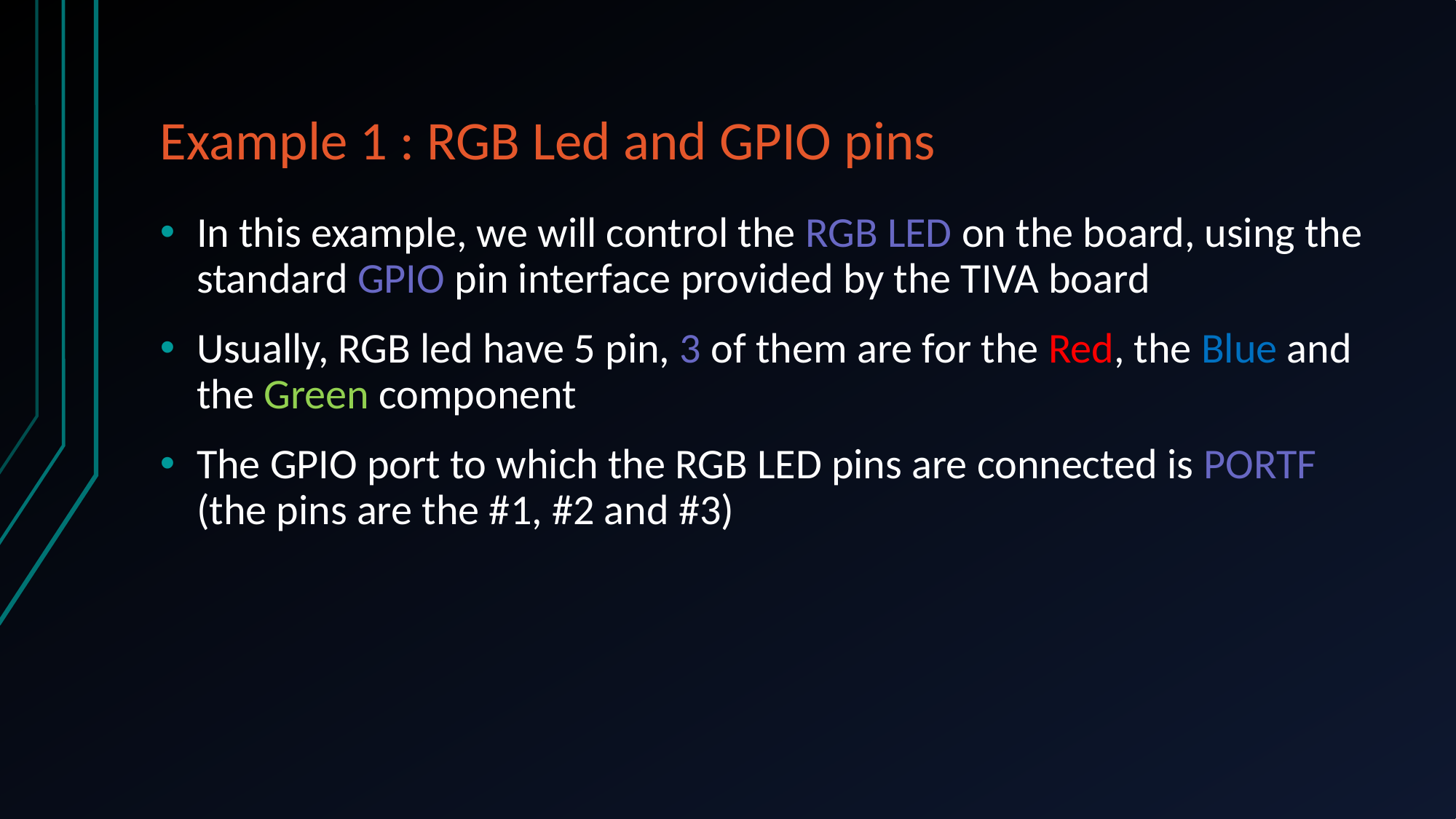

# Example 1 : RGB Led and GPIO pins
In this example, we will control the RGB LED on the board, using the standard GPIO pin interface provided by the TIVA board
Usually, RGB led have 5 pin, 3 of them are for the Red, the Blue and the Green component
The GPIO port to which the RGB LED pins are connected is PORTF (the pins are the #1, #2 and #3)